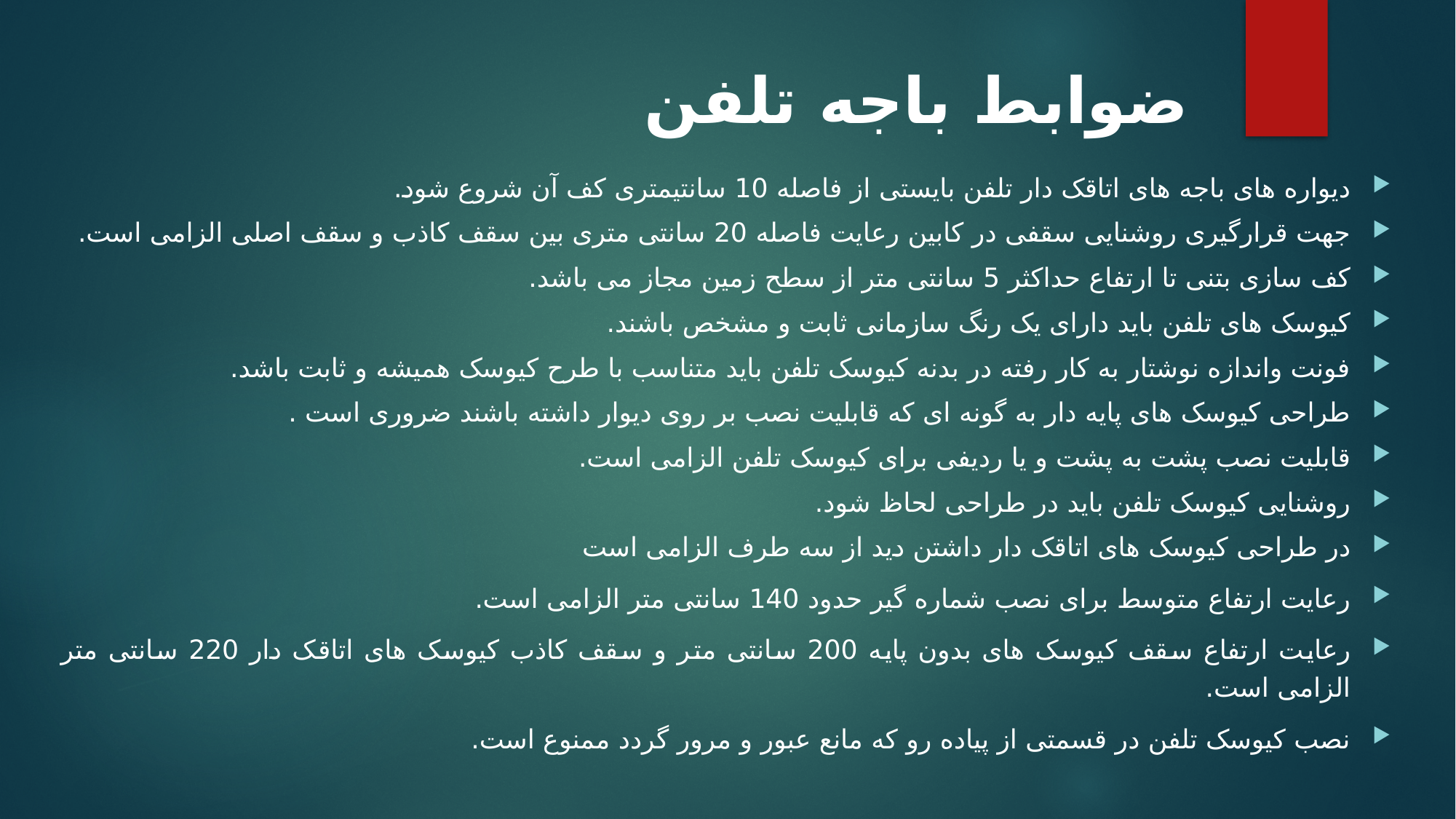

# ضوابط باجه تلفن
دیواره های باجه های اتاقک دار تلفن بایستی از فاصله 10 سانتیمتری کف آن شروع شود.
جهت قرارگیری روشنایی سقفی در کابین رعایت فاصله 20 سانتی متری بین سقف کاذب و سقف اصلی الزامی است.
کف سازی بتنی تا ارتفاع حداکثر 5 سانتی متر از سطح زمین مجاز می باشد.
کیوسک های تلفن باید دارای یک رنگ سازمانی ثابت و مشخص باشند.
فونت واندازه نوشتار به کار رفته در بدنه کیوسک تلفن باید متناسب با طرح کیوسک همیشه و ثابت باشد.
طراحی کیوسک های پایه دار به گونه ای که قابلیت نصب بر روی دیوار داشته باشند ضروری است .
قابلیت نصب پشت به پشت و یا ردیفی برای کیوسک تلفن الزامی است.
روشنایی کیوسک تلفن باید در طراحی لحاظ شود.
در طراحی کیوسک های اتاقک دار داشتن دید از سه طرف الزامی است
رعایت ارتفاع متوسط برای نصب شماره گیر حدود 140 سانتی متر الزامی است.
رعایت ارتفاع سقف کیوسک های بدون پایه 200 سانتی متر و سقف کاذب کیوسک های اتاقک دار 220 سانتی متر الزامی است.
نصب کیوسک تلفن در قسمتی از پیاده رو که مانع عبور و مرور گردد ممنوع است.